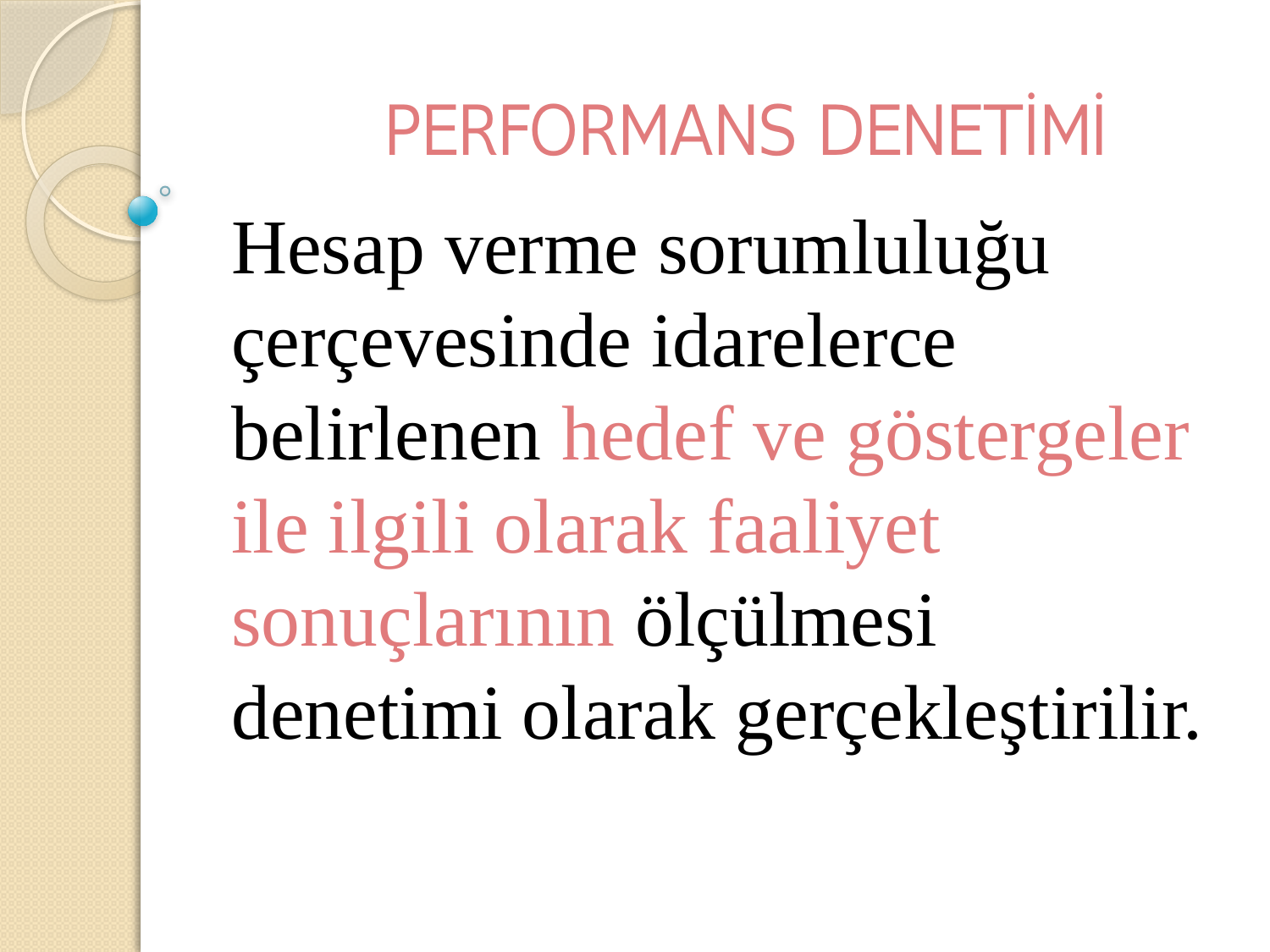

# PERFORMANS DENETİMİ
Hesap verme sorumluluğu çerçevesinde idarelerce belirlenen hedef ve göstergeler ile ilgili olarak faaliyet sonuçlarının ölçülmesi denetimi olarak gerçekleştirilir.